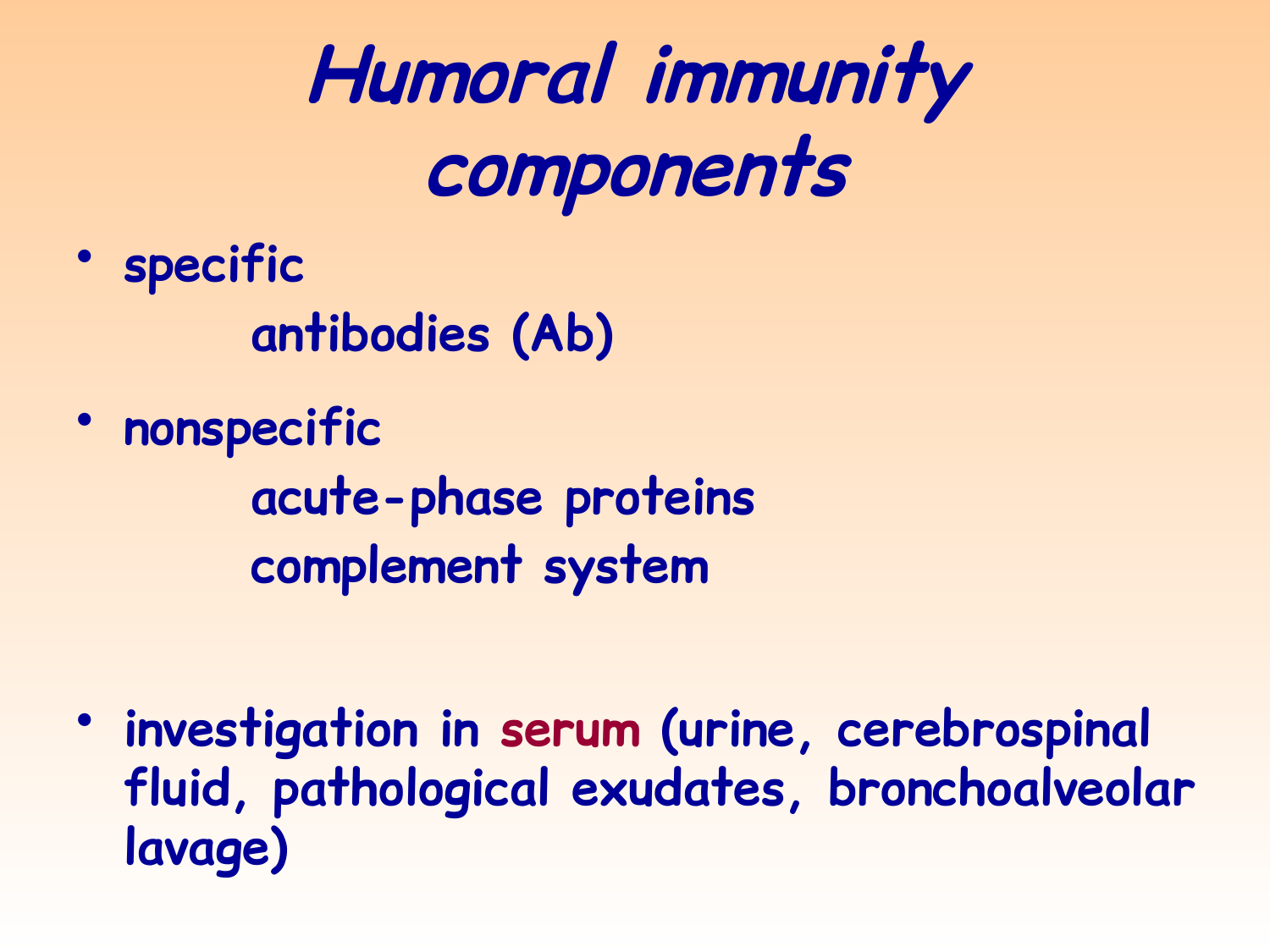

# Humoral immunity components
specific
		antibodies (Ab)

nonspecific
		acute-phase proteins
		complement system

investigation in serum (urine, cerebrospinal fluid, pathological exudates, bronchoalveolar lavage)